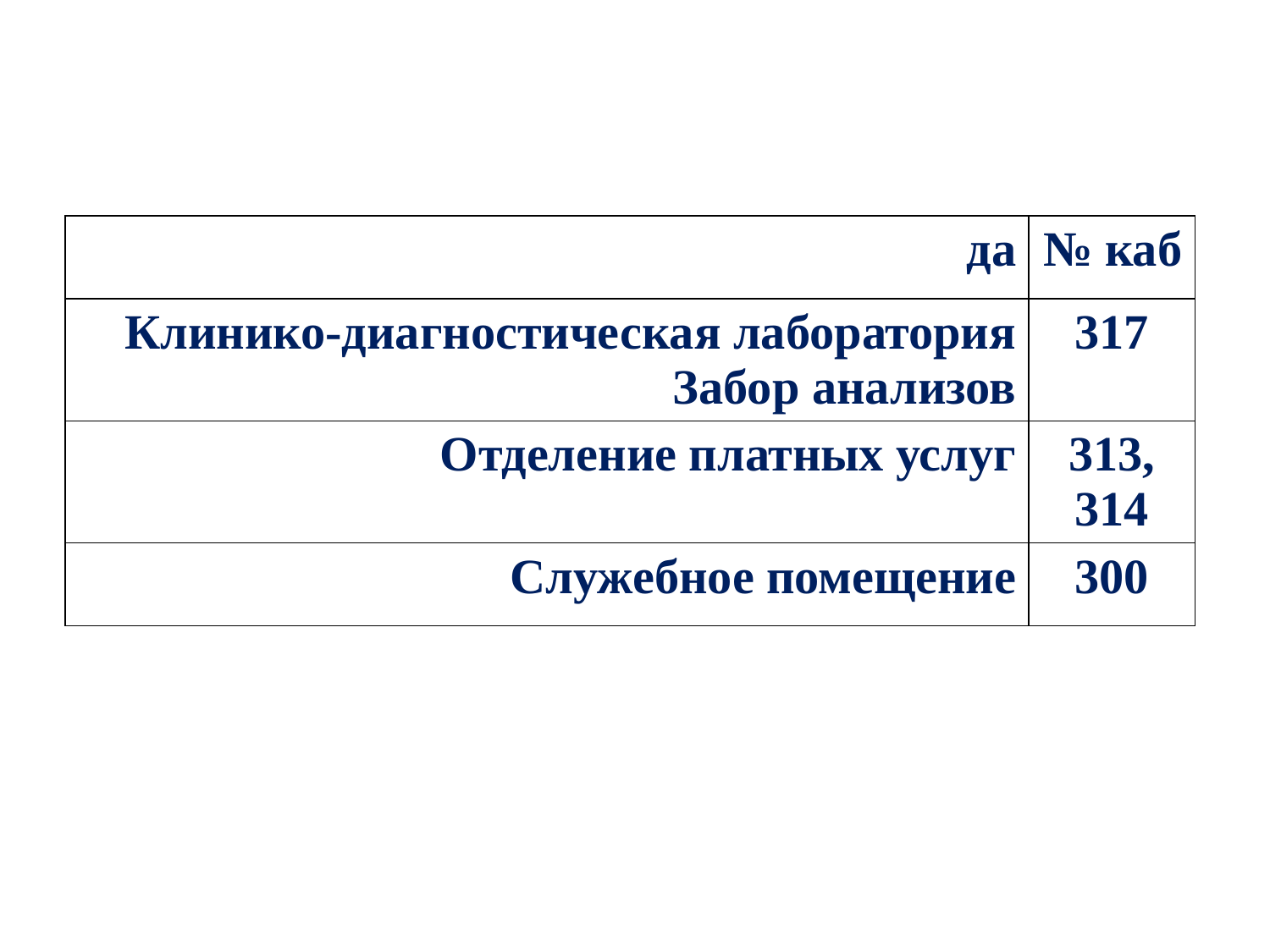

| да | № каб |
| --- | --- |
| Клинико-диагностическая лаборатория Забор анализов | 317 |
| Отделение платных услуг | 313, 314 |
| Служебное помещение | 300 |